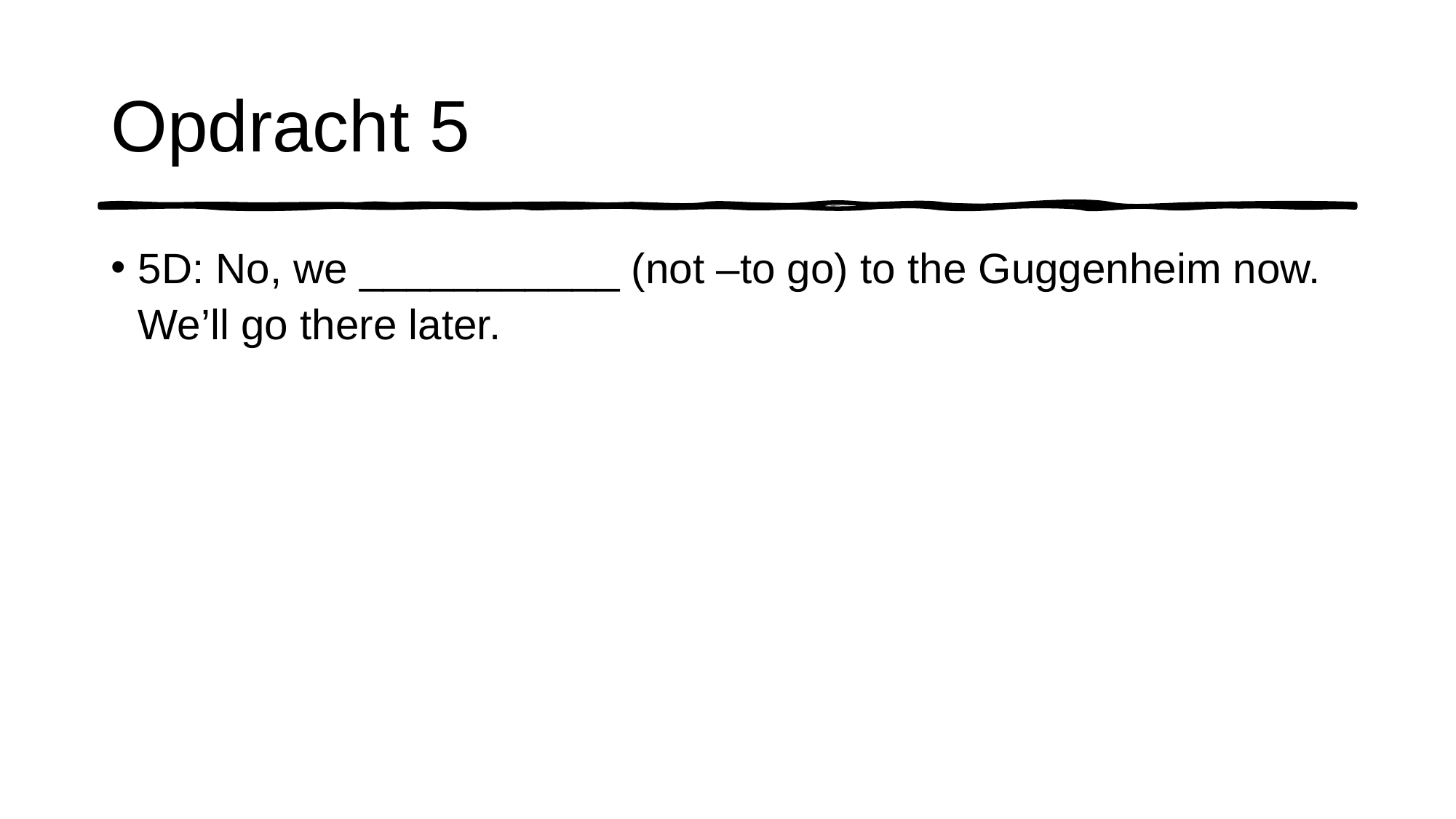

# Opdracht 5
5D: No, we ___________ (not –to go) to the Guggenheim now. We’ll go there later.